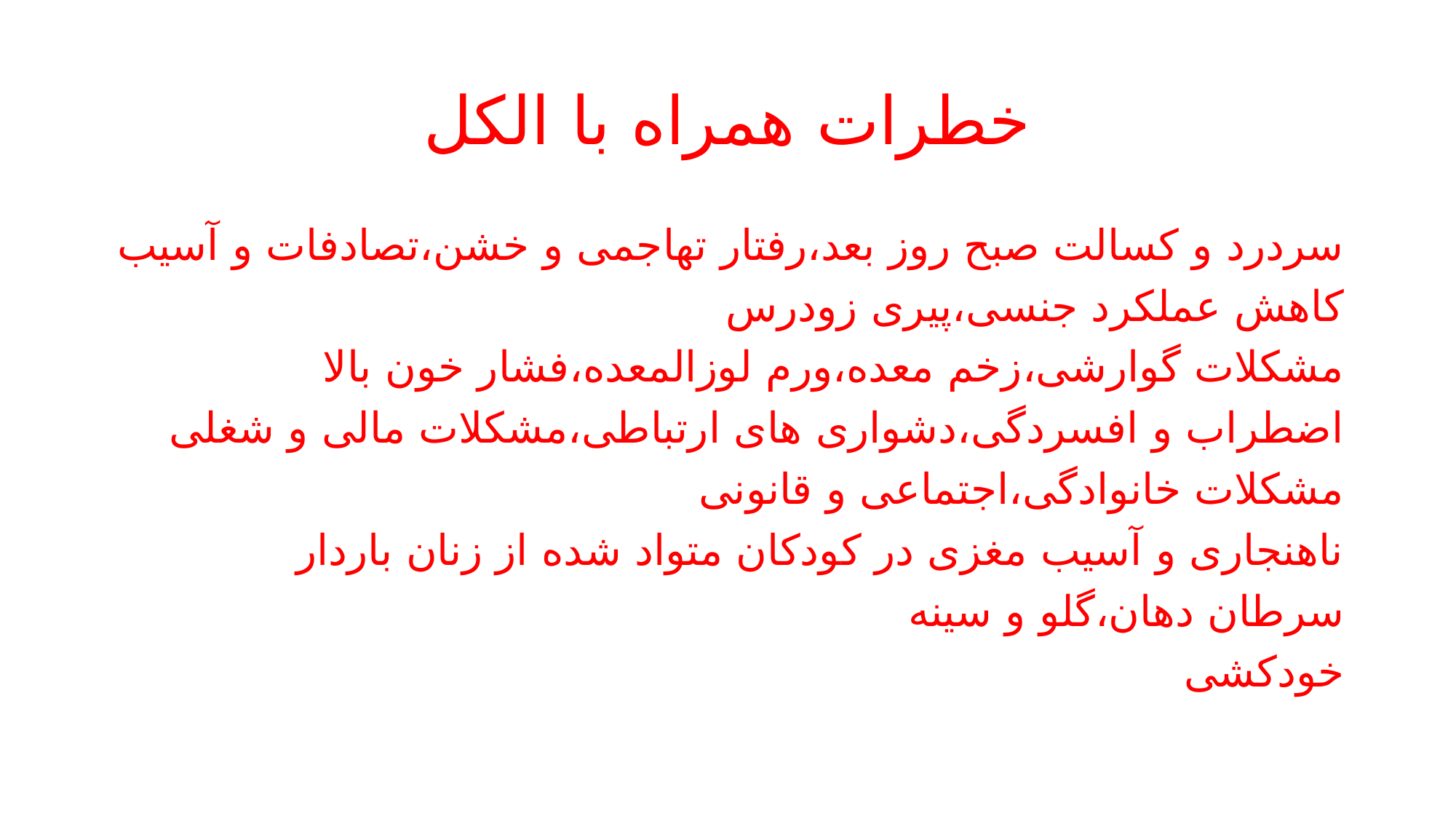

# خطرات همراه با الکل
سردرد و کسالت صبح روز بعد،رفتار تهاجمی و خشن،تصادفات و آسیب
کاهش عملکرد جنسی،پیری زودرس
مشکلات گوارشی،زخم معده،ورم لوزالمعده،فشار خون بالا
اضطراب و افسردگی،دشواری های ارتباطی،مشکلات مالی و شغلی
مشکلات خانوادگی،اجتماعی و قانونی
ناهنجاری و آسیب مغزی در کودکان متواد شده از زنان باردار
سرطان دهان،گلو و سینه
خودکشی